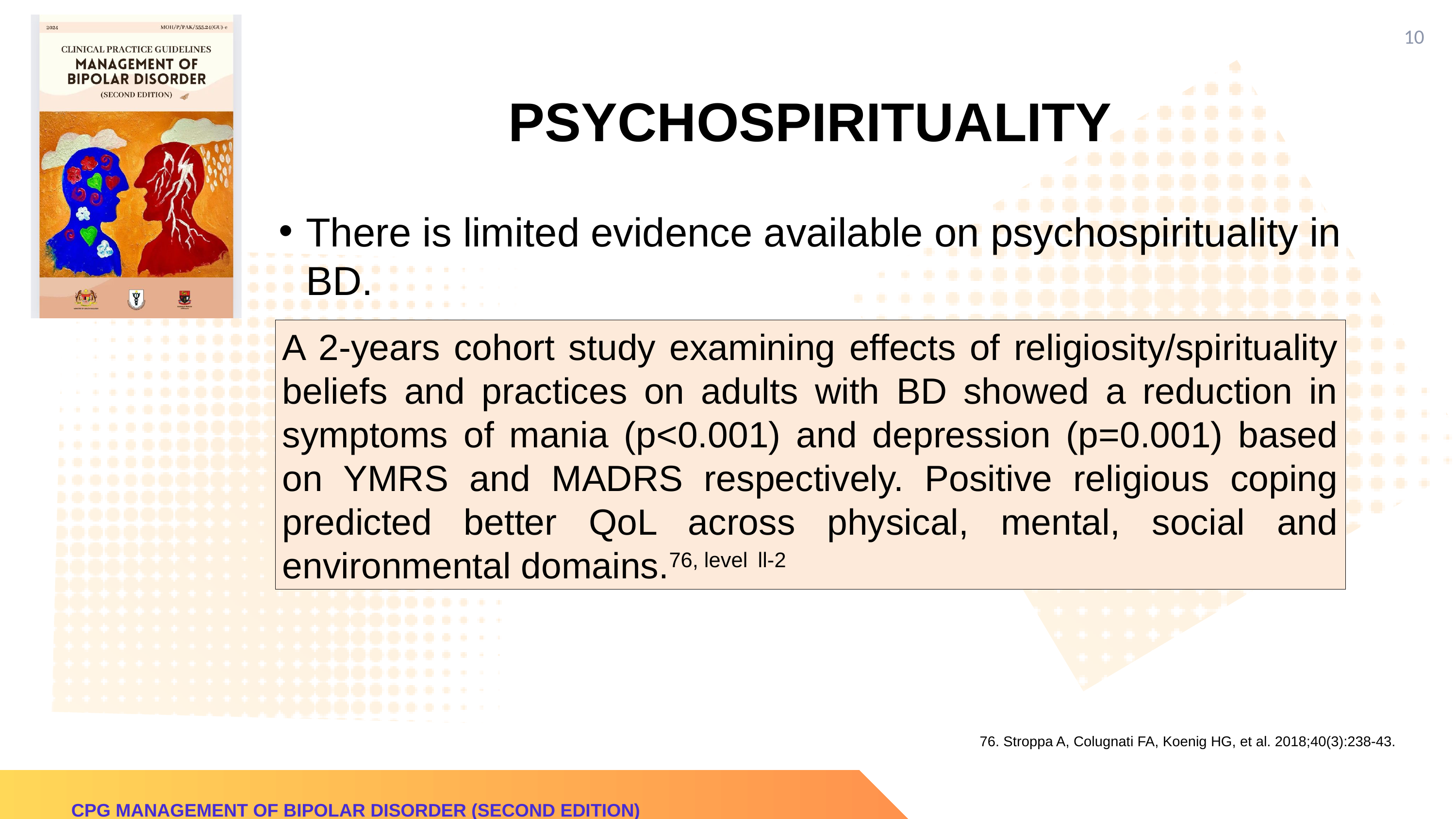

10
PSYCHOSPIRITUALITY

There is limited evidence available on psychospirituality in BD.

A 2-years cohort study examining effects of religiosity/spirituality beliefs and practices on adults with BD showed a reduction in symptoms of mania (p<0.001) and depression (p=0.001) based on YMRS and MADRS respectively. Positive religious coping predicted better QoL across physical, mental, social and environmental domains.76, level ll-2
76. Stroppa A, Colugnati FA, Koenig HG, et al. 2018;40(3):238-43.

CPG MANAGEMENT OF BIPOLAR DISORDER (SECOND EDITION)